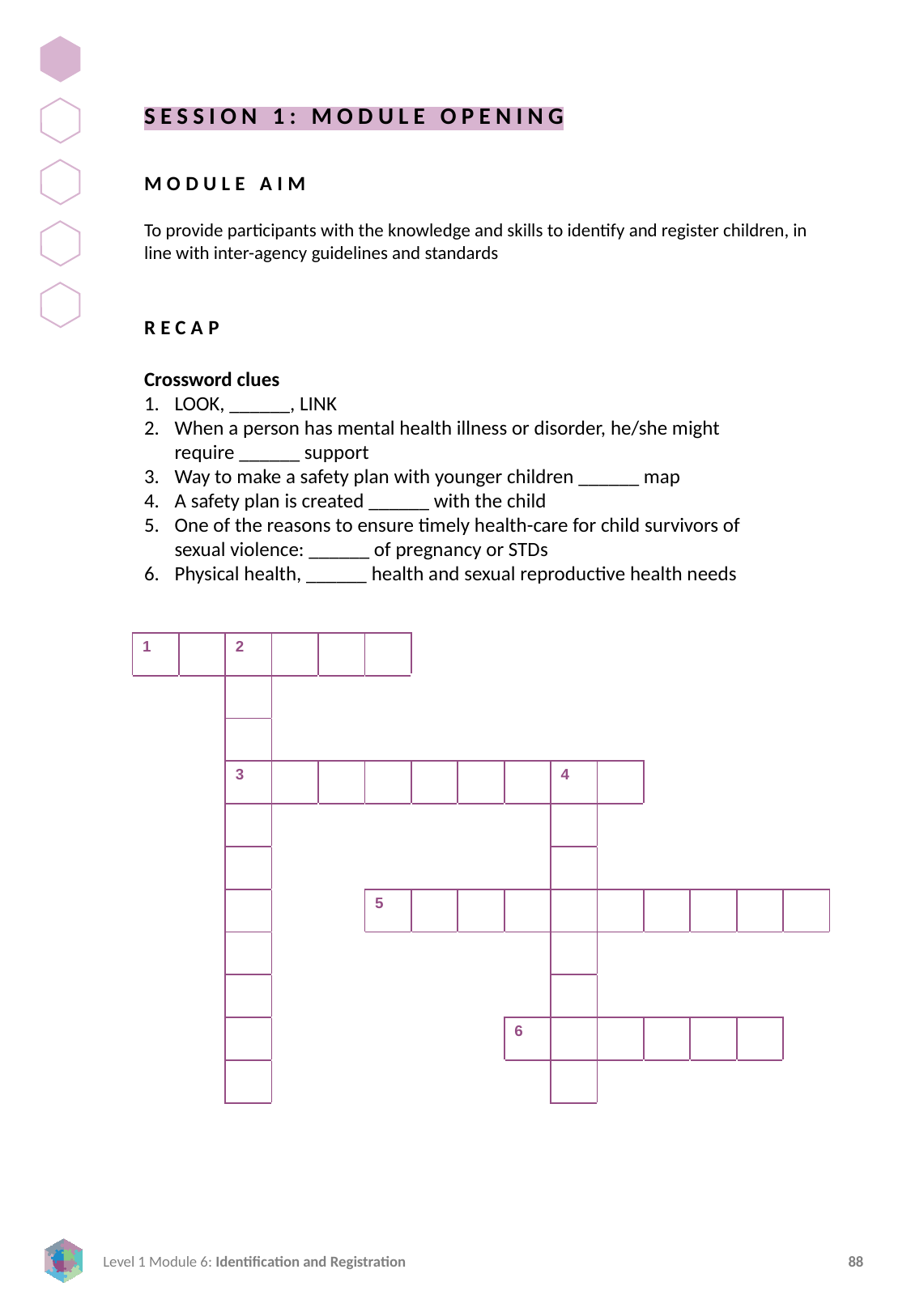

SESSION 1: MODULE OPENING

MODULE AIM
To provide participants with the knowledge and skills to identify and register children, in line with inter-agency guidelines and standards

RECAP
Crossword clues
LOOK, ______, LINK
When a person has mental health illness or disorder, he/she might require ______ support
Way to make a safety plan with younger children ______ map
A safety plan is created ______ with the child
One of the reasons to ensure timely health-care for child survivors of sexual violence: ______ of pregnancy or STDs
Physical health, ______ health and sexual reproductive health needs
| 1 |  | 2 |  |  |  |  |  |  |  |  |  |  |  |  |
| --- | --- | --- | --- | --- | --- | --- | --- | --- | --- | --- | --- | --- | --- | --- |
|  |  |  |  |  |  |  |  |  |  |  |  |  |  |  |
|  |  |  |  |  |  |  |  |  |  |  |  |  |  |  |
|  |  | 3 |  |  |  |  |  |  | 4 |  |  |  |  |  |
|  |  |  |  |  |  |  |  |  |  |  |  |  |  |  |
|  |  |  |  |  |  |  |  |  |  |  |  |  |  |  |
|  |  |  |  |  | 5 |  |  |  |  |  |  |  |  |  |
|  |  |  |  |  |  |  |  |  |  |  |  |  |  |  |
|  |  |  |  |  |  |  |  |  |  |  |  |  |  |  |
|  |  |  |  |  |  |  |  | 6 |  |  |  |  |  |  |
|  |  |  |  |  |  |  |  |  |  |  |  |  |  |  |